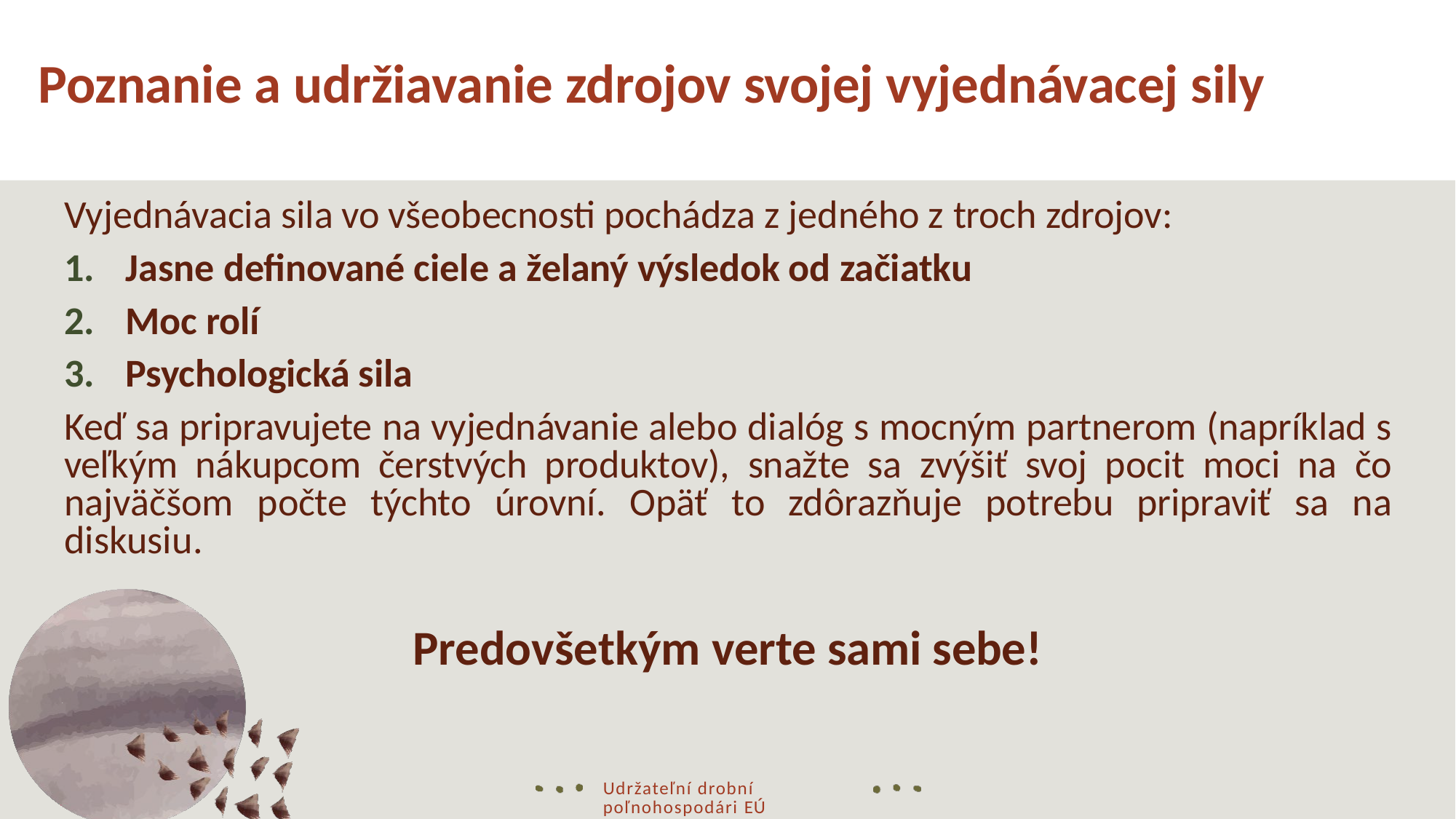

# Poznanie a udržiavanie zdrojov svojej vyjednávacej sily
Vyjednávacia sila vo všeobecnosti pochádza z jedného z troch zdrojov:
Jasne definované ciele a želaný výsledok od začiatku
Moc rolí
Psychologická sila
Keď sa pripravujete na vyjednávanie alebo dialóg s mocným partnerom (napríklad s veľkým nákupcom čerstvých produktov), snažte sa zvýšiť svoj pocit moci na čo najväčšom počte týchto úrovní. Opäť to zdôrazňuje potrebu pripraviť sa na diskusiu.

Predovšetkým verte sami sebe!
Udržateľní drobní poľnohospodári EÚ